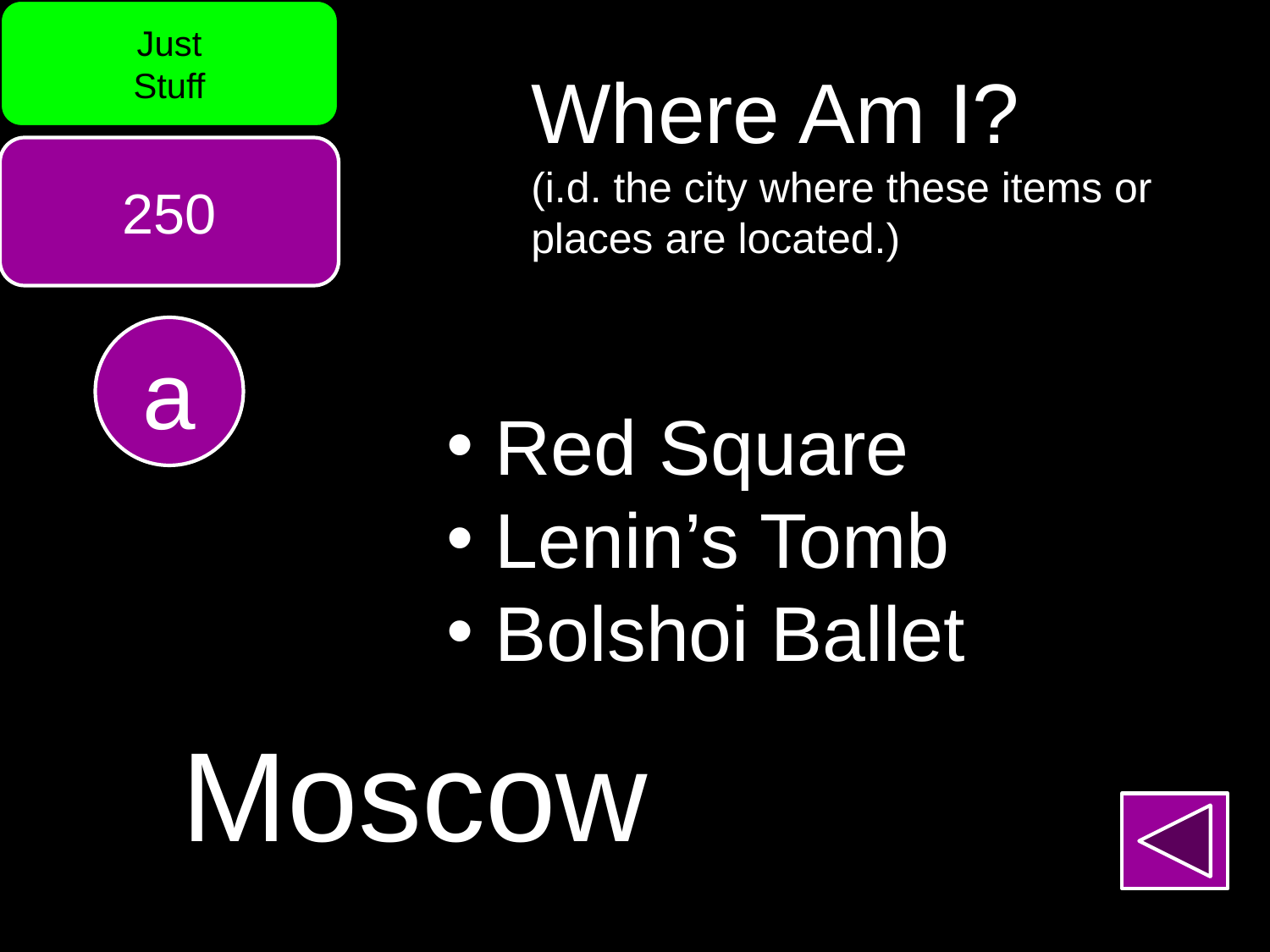

Just
Stuff
Where Am I?
(i.d. the city where these items or places are located.)
250
a
 Red Square
 Lenin’s Tomb
 Bolshoi Ballet
Moscow